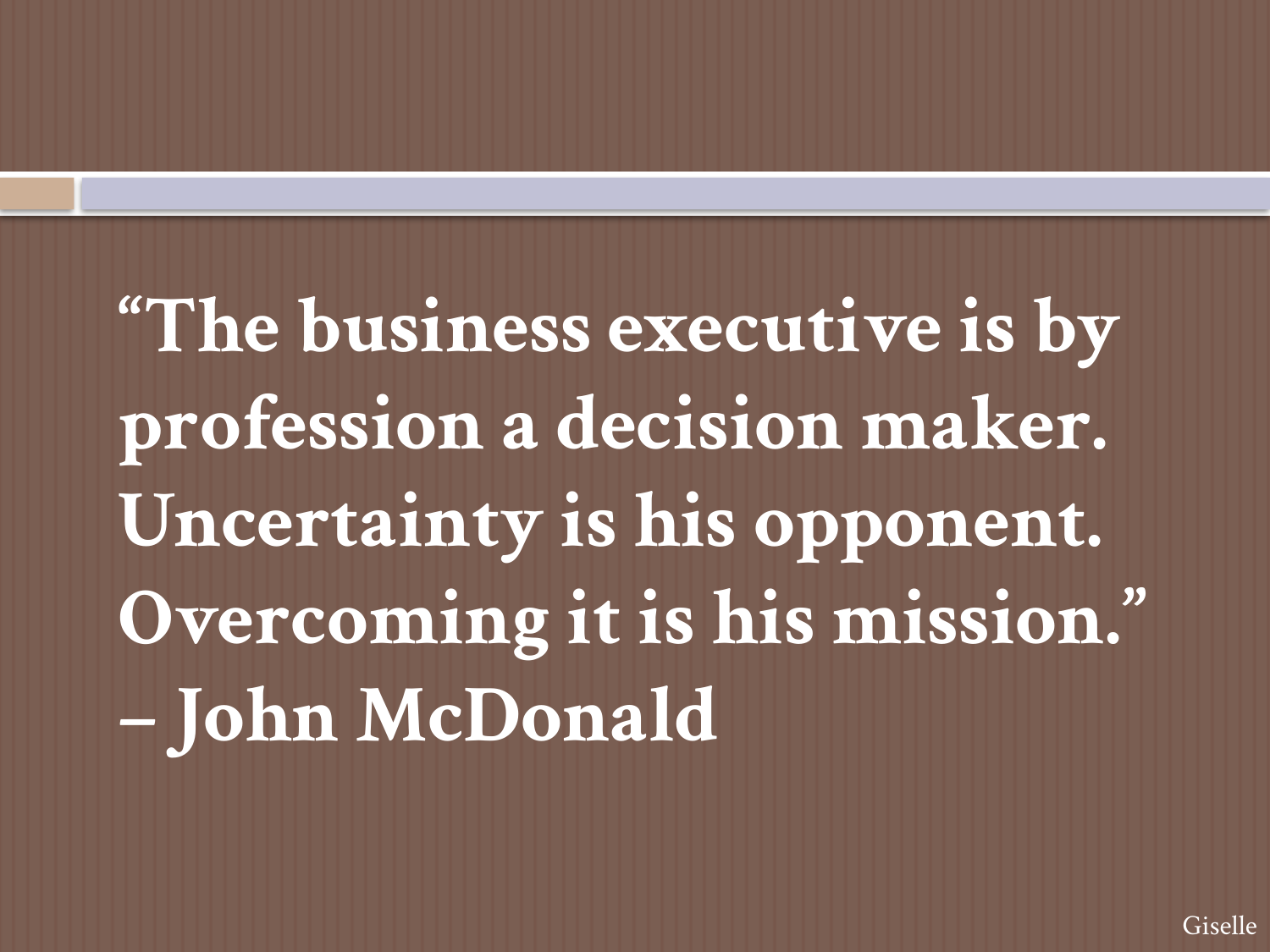

“The business executive is by profession a decision maker.  Uncertainty is his opponent. Overcoming it is his mission.” – John McDonald
Giselle